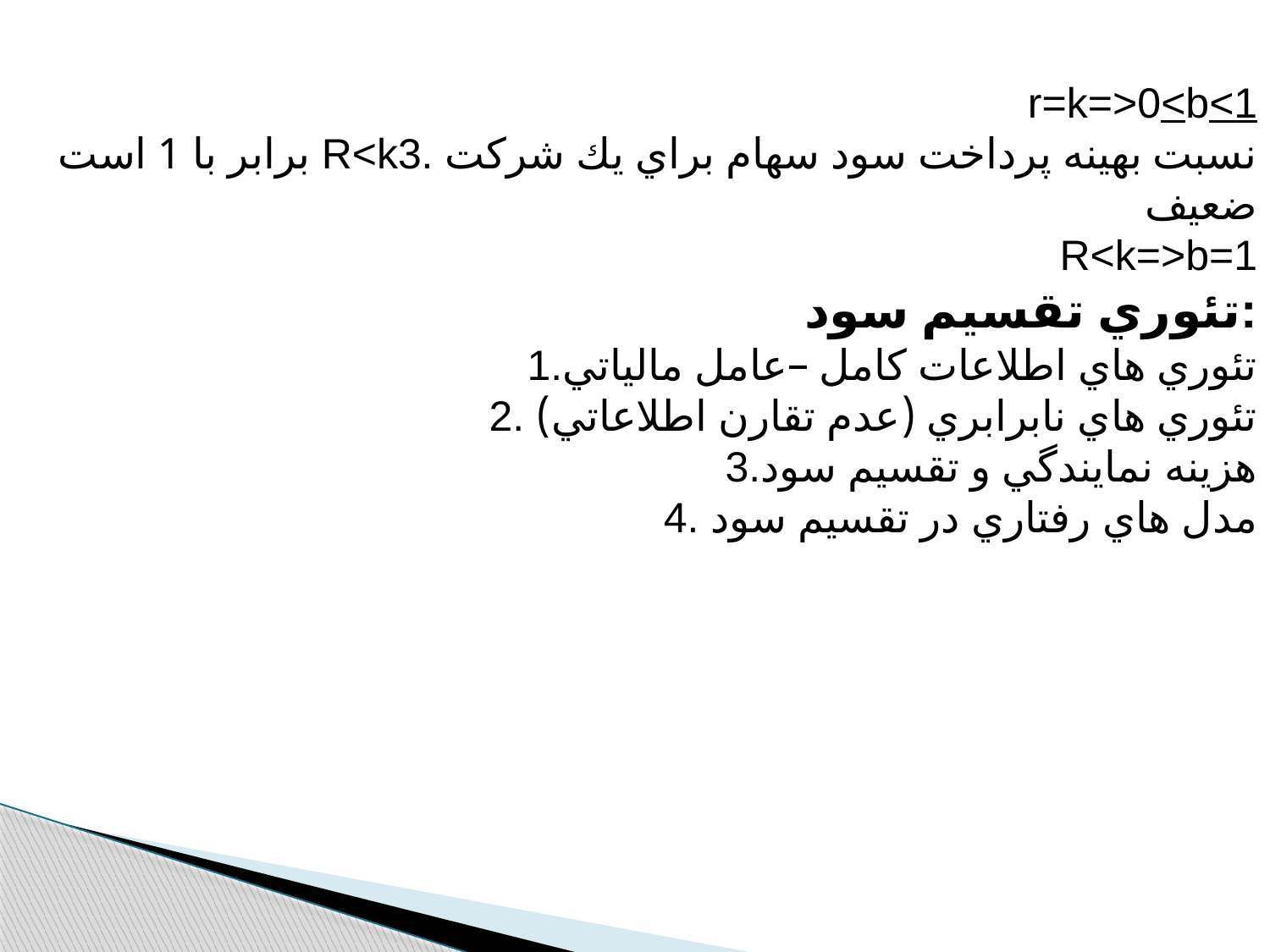

r=k=>0<b<1
برابر با 1 است R<k3. نسبت بهينه پرداخت سود سهام براي يك شركت ضعيف
R<k=>b=1
تئوري تقسيم سود:
1.تئوري هاي اطلاعات كامل –عامل مالياتي
2. تئوري هاي نابرابري (عدم تقارن اطلاعاتي)
3.هزينه نمايندگي و تقسيم سود
4. مدل هاي رفتاري در تقسيم سود